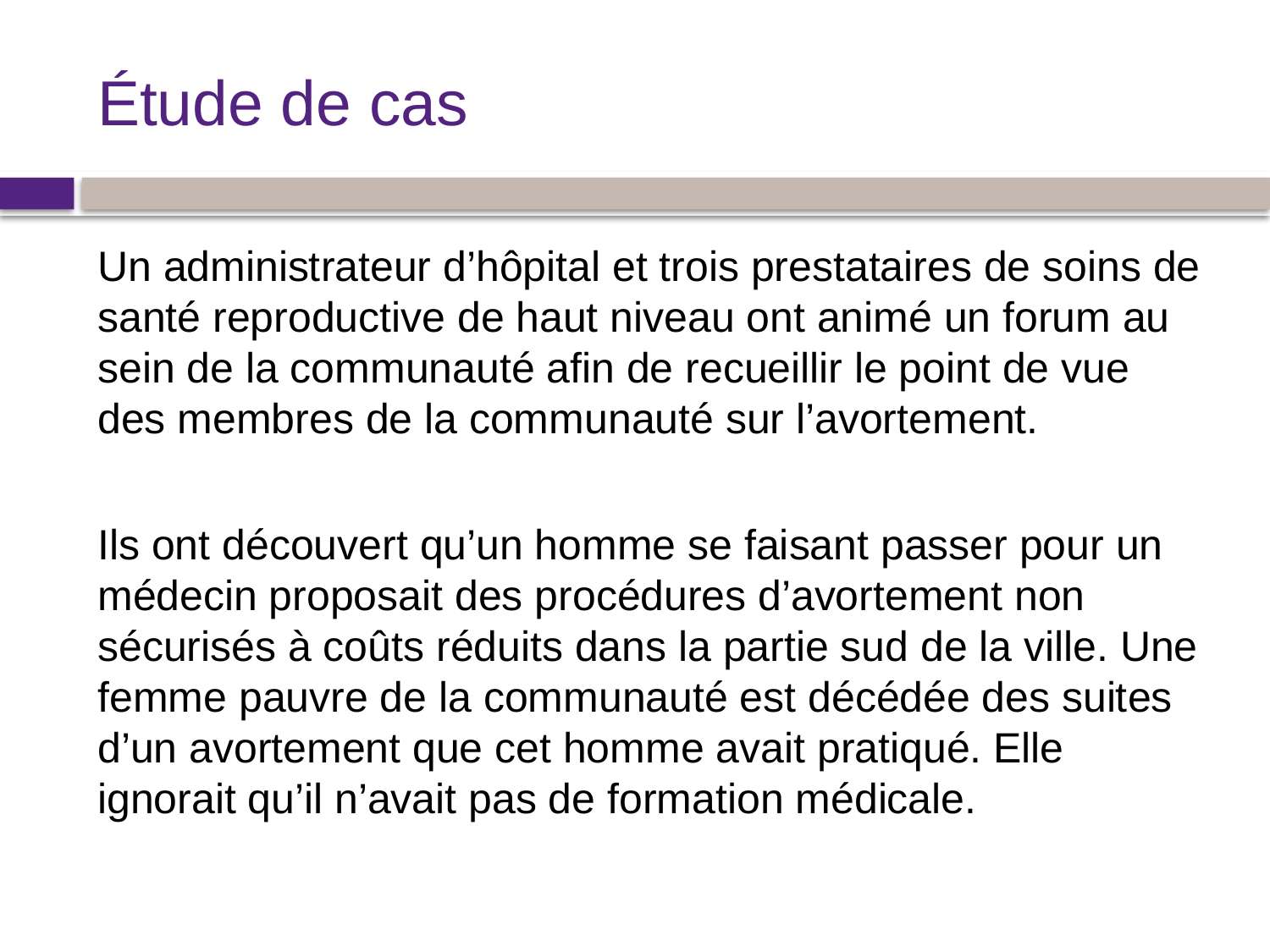

# Étude de cas
Un administrateur d’hôpital et trois prestataires de soins de santé reproductive de haut niveau ont animé un forum au sein de la communauté afin de recueillir le point de vue des membres de la communauté sur l’avortement.

Ils ont découvert qu’un homme se faisant passer pour un médecin proposait des procédures d’avortement non sécurisés à coûts réduits dans la partie sud de la ville. Une femme pauvre de la communauté est décédée des suites d’un avortement que cet homme avait pratiqué. Elle ignorait qu’il n’avait pas de formation médicale.